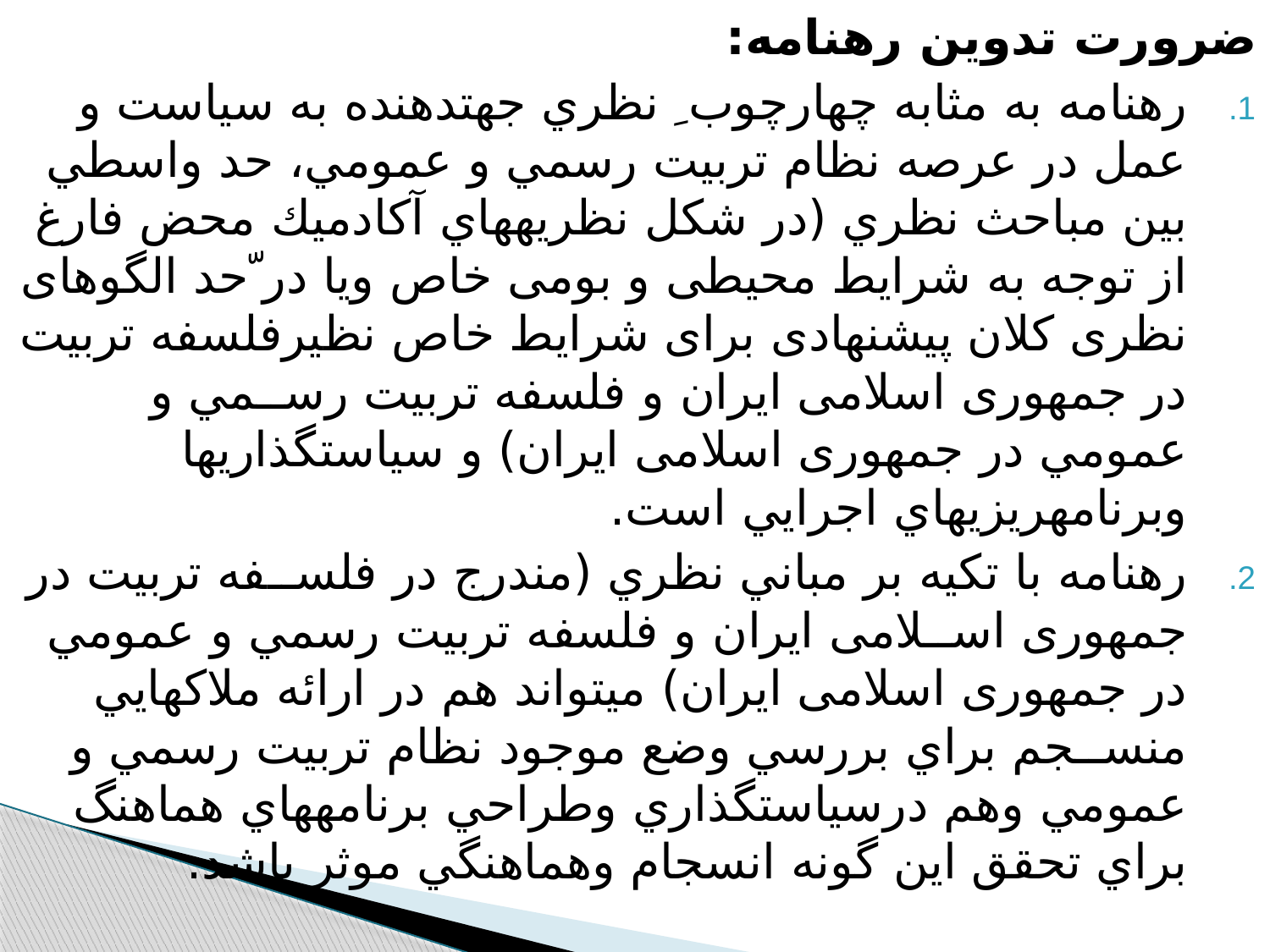

ضرورت تدوین رهنامه:
رهنامه به مثابه چهارچوب ِ نظري جهتدهنده به سياست و عمل در عرصه نظام تربيت رسمي و عمومي، حد واسطي بين مباحث نظري (در شكل نظريههاي آكادميك محض فارغ از توجه به شرايط محيطی و بومی خاص ويا در ّحد الگوهای نظری کلان پيشنهادی برای شرايط خاص نظيرفلسفه تربيت در جمهوری اسلامی ايران و فلسفه تربيت رســمي و عمومي در جمهوری اسلامی ايران) و سياستگذاريها وبرنامهريزيهاي اجرايي است.
رهنامه با تکيه بر مباني نظري (مندرج در فلســفه تربيت در جمهوری اســلامی ايران و فلسفه تربيت رسمي و عمومي در جمهوری اسلامی ايران) ميتواند هم در ارائه ملاکهايي منســجم براي بررسي وضع موجود نظام تربيت رسمي و عمومي وهم درسياستگذاري وطراحي برنامههاي هماهنگ براي تحقق اين گونه انسجام وهماهنگي موثر باشد.